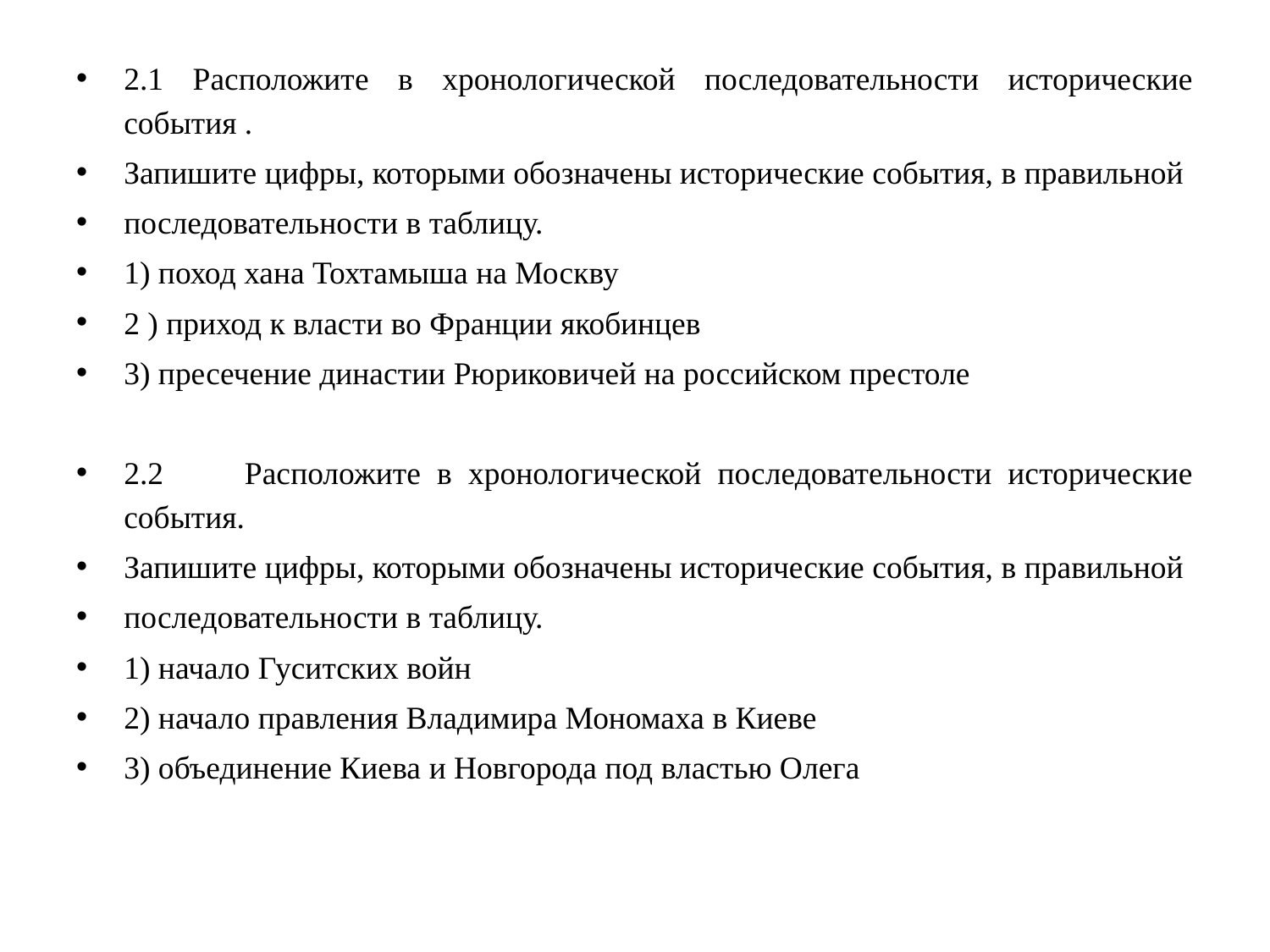

2.1 Расположите в хронологической последовательности исторические события .
Запишите цифры, которыми обозначены исторические события, в правильной
последовательности в таблицу.
1) поход хана Тохтамыша на Москву
2 ) приход к власти во Франции якобинцев
3) пресечение династии Рюриковичей на российском престоле

2.2     Расположите в хронологической последовательности исторические события.
Запишите цифры, которыми обозначены исторические события, в правильной
последовательности в таблицу.
1) начало Гуситских войн
2) начало правления Владимира Мономаха в Киеве
3) объединение Киева и Новгорода под властью Олега